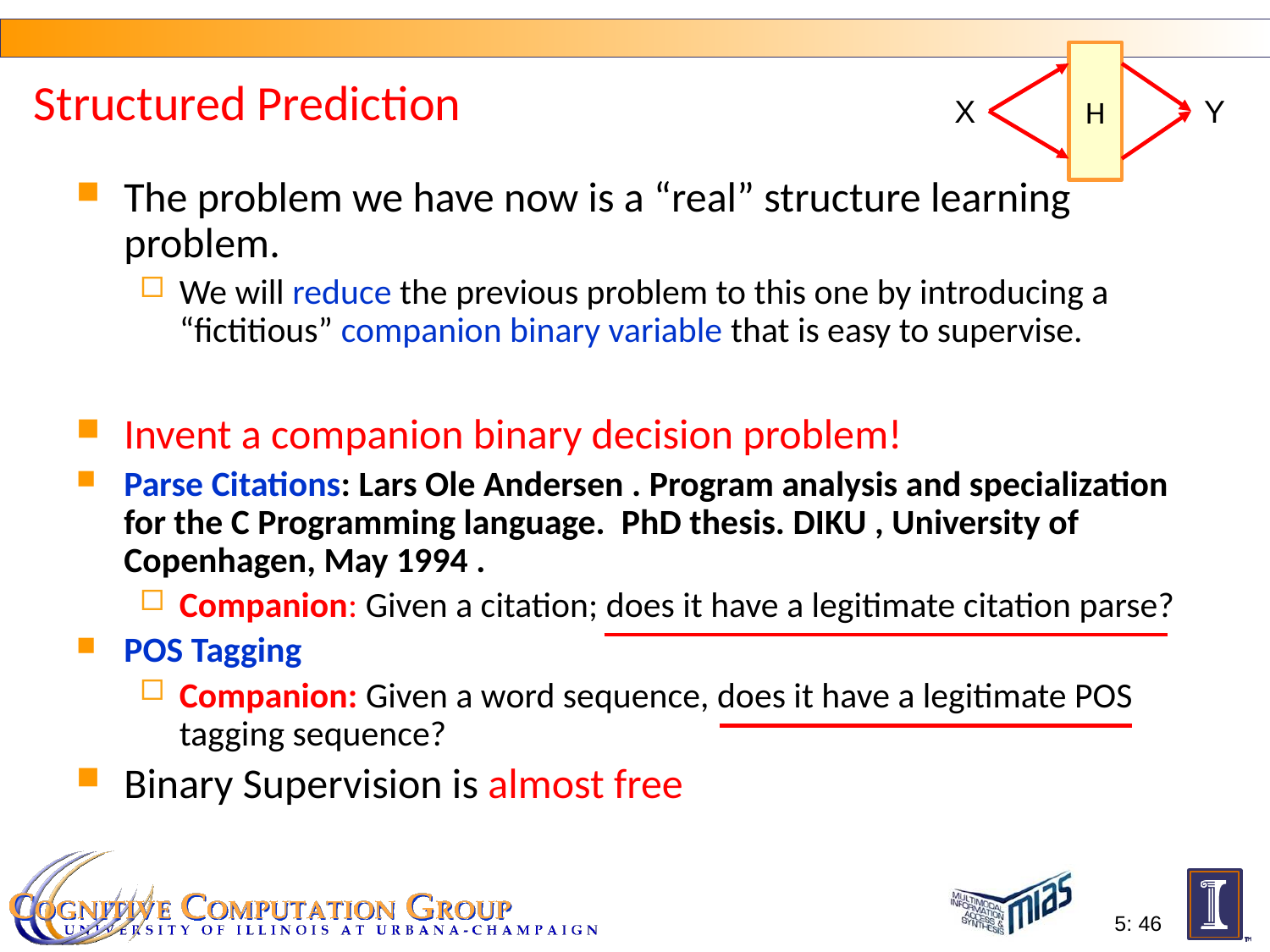

H
# Structured Prediction

X
Y

The problem we have now is a “real” structure learning problem.
We will reduce the previous problem to this one by introducing a “fictitious” companion binary variable that is easy to supervise.

Invent a companion binary decision problem!
Parse Citations: Lars Ole Andersen . Program analysis and specialization for the C Programming language.  PhD thesis. DIKU , University of Copenhagen, May 1994 .
Companion: Given a citation; does it have a legitimate citation parse?
POS Tagging
Companion: Given a word sequence, does it have a legitimate POS tagging sequence?
Binary Supervision is almost free
5: 46